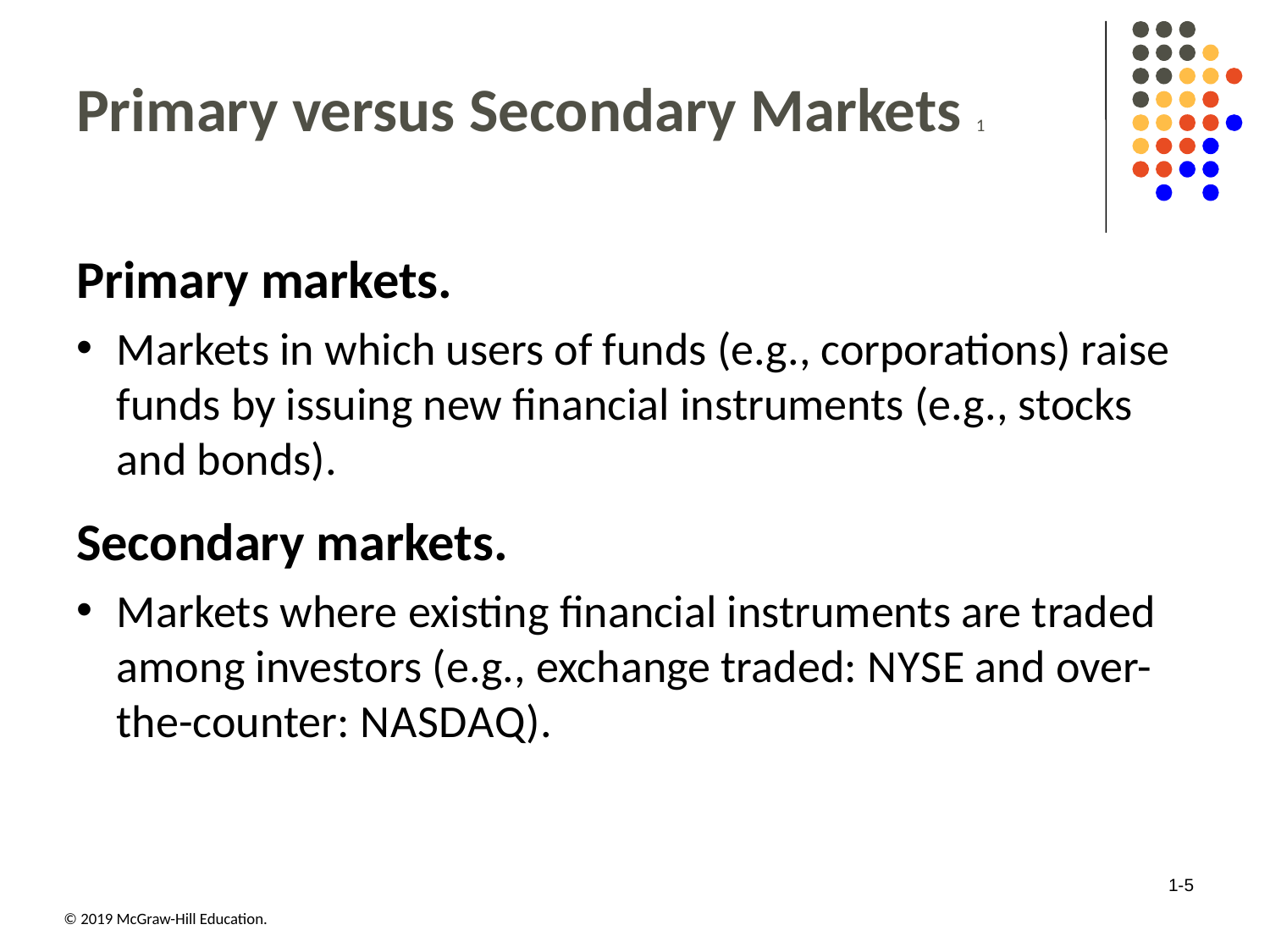

# Primary versus Secondary Markets 1
Primary markets.
Markets in which users of funds (e.g., corporations) raise funds by issuing new financial instruments (e.g., stocks and bonds).
Secondary markets.
Markets where existing financial instruments are traded among investors (e.g., exchange traded: N Y S E and over-the-counter: N A S D A Q).
1-5